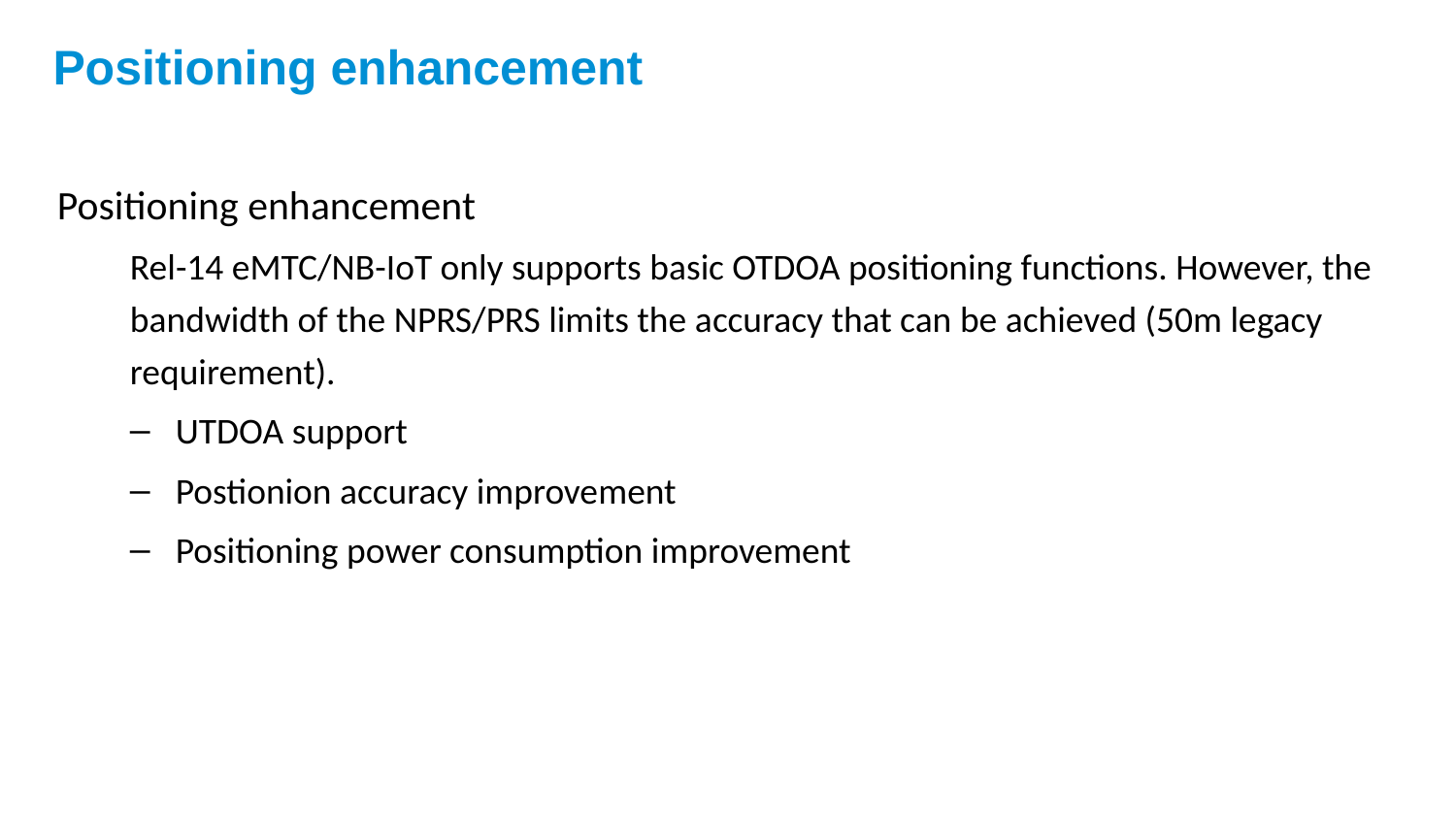

# Positioning enhancement
Positioning enhancement
Rel-14 eMTC/NB-IoT only supports basic OTDOA positioning functions. However, the bandwidth of the NPRS/PRS limits the accuracy that can be achieved (50m legacy requirement).
UTDOA support
Postionion accuracy improvement
Positioning power consumption improvement